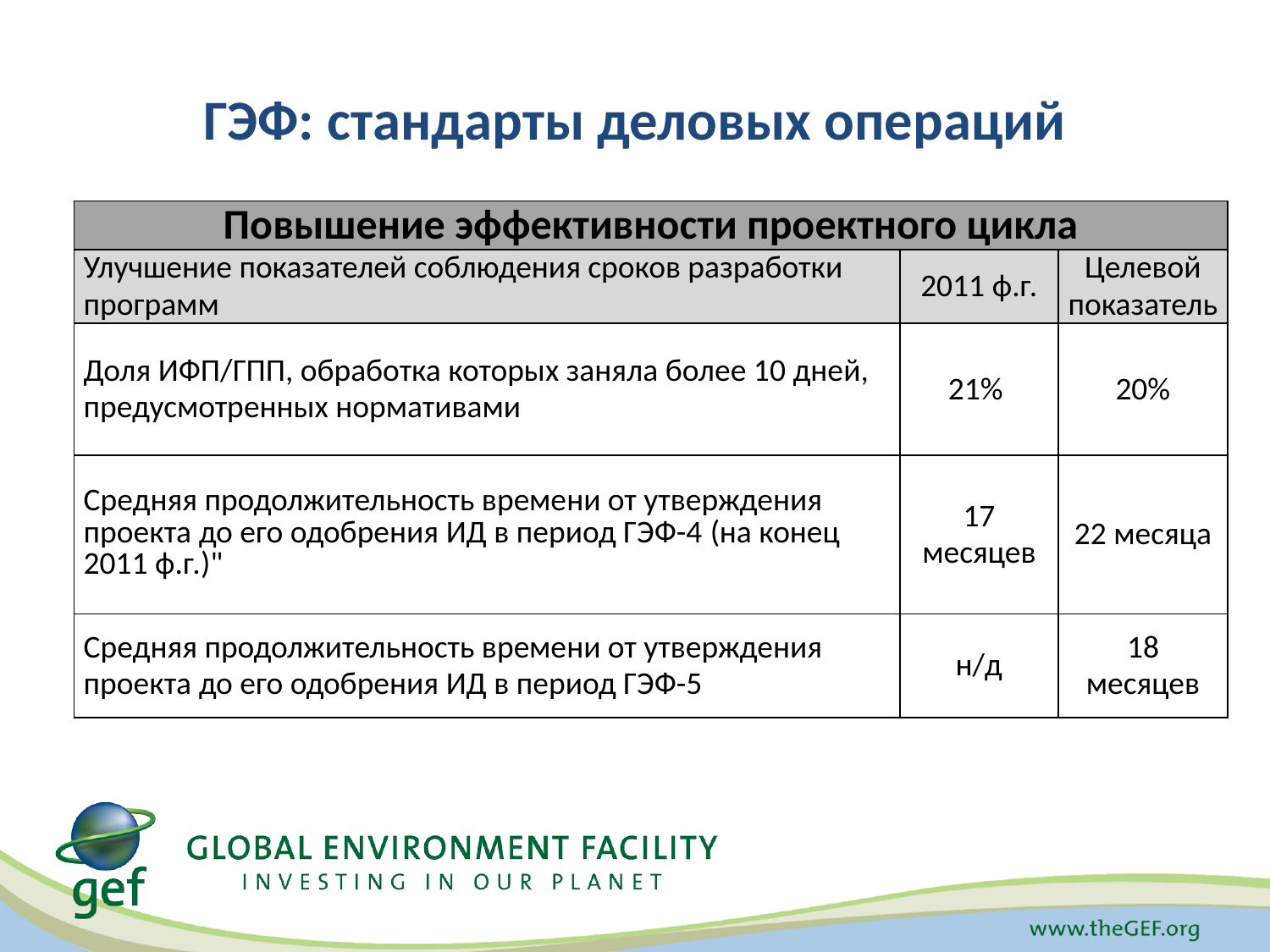

# ГЭФ: стандарты деловых операций
| Повышение эффективности проектного цикла |  |  |
| --- | --- | --- |
| Улучшение показателей соблюдения сроков разработки программ | 2011 ф.г. | Целевой показатель |
| Доля ИФП/ГПП, обработка которых заняла более 10 дней, предусмотренных нормативами | 21% | 20% |
| Средняя продолжительность времени от утверждения проекта до его одобрения ИД в период ГЭФ-4 (на конец 2011 ф.г.)" | 17 месяцев | 22 месяца |
| Средняя продолжительность времени от утверждения проекта до его одобрения ИД в период ГЭФ-5 | н/д | 18 месяцев |